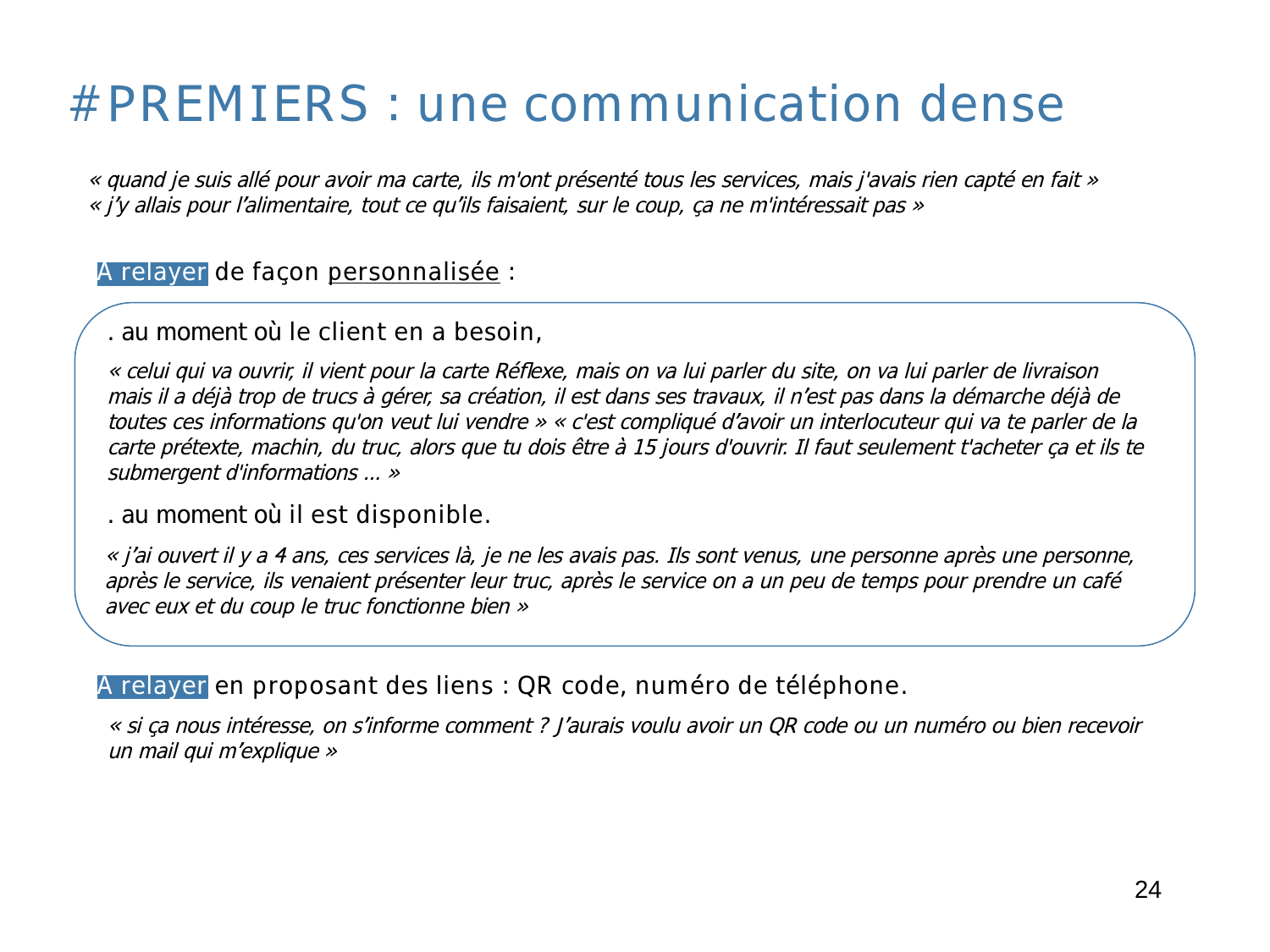

#PREMIERS : une communication dense
« quand je suis allé pour avoir ma carte, ils m'ont présenté tous les services, mais j'avais rien capté en fait » « j’y allais pour l’alimentaire, tout ce qu’ils faisaient, sur le coup, ça ne m'intéressait pas »
A relayer de façon personnalisée :

. au moment où le client en a besoin,
« celui qui va ouvrir, il vient pour la carte Réflexe, mais on va lui parler du site, on va lui parler de livraison
mais il a déjà trop de trucs à gérer, sa création, il est dans ses travaux, il n’est pas dans la démarche déjà de toutes ces informations qu'on veut lui vendre » « c'est compliqué d’avoir un interlocuteur qui va te parler de la carte prétexte, machin, du truc, alors que tu dois être à 15 jours d'ouvrir. Il faut seulement t'acheter ça et ils te submergent d'informations … »
. au moment où il est disponible.
« j’ai ouvert il y a 4 ans, ces services là, je ne les avais pas. Ils sont venus, une personne après une personne, après le service, ils venaient présenter leur truc, après le service on a un peu de temps pour prendre un café avec eux et du coup le truc fonctionne bien »
A relayer en proposant des liens : QR code, numéro de téléphone.
« si ça nous intéresse, on s’informe comment ? J’aurais voulu avoir un QR code ou un numéro ou bien recevoir un mail qui m’explique »
24